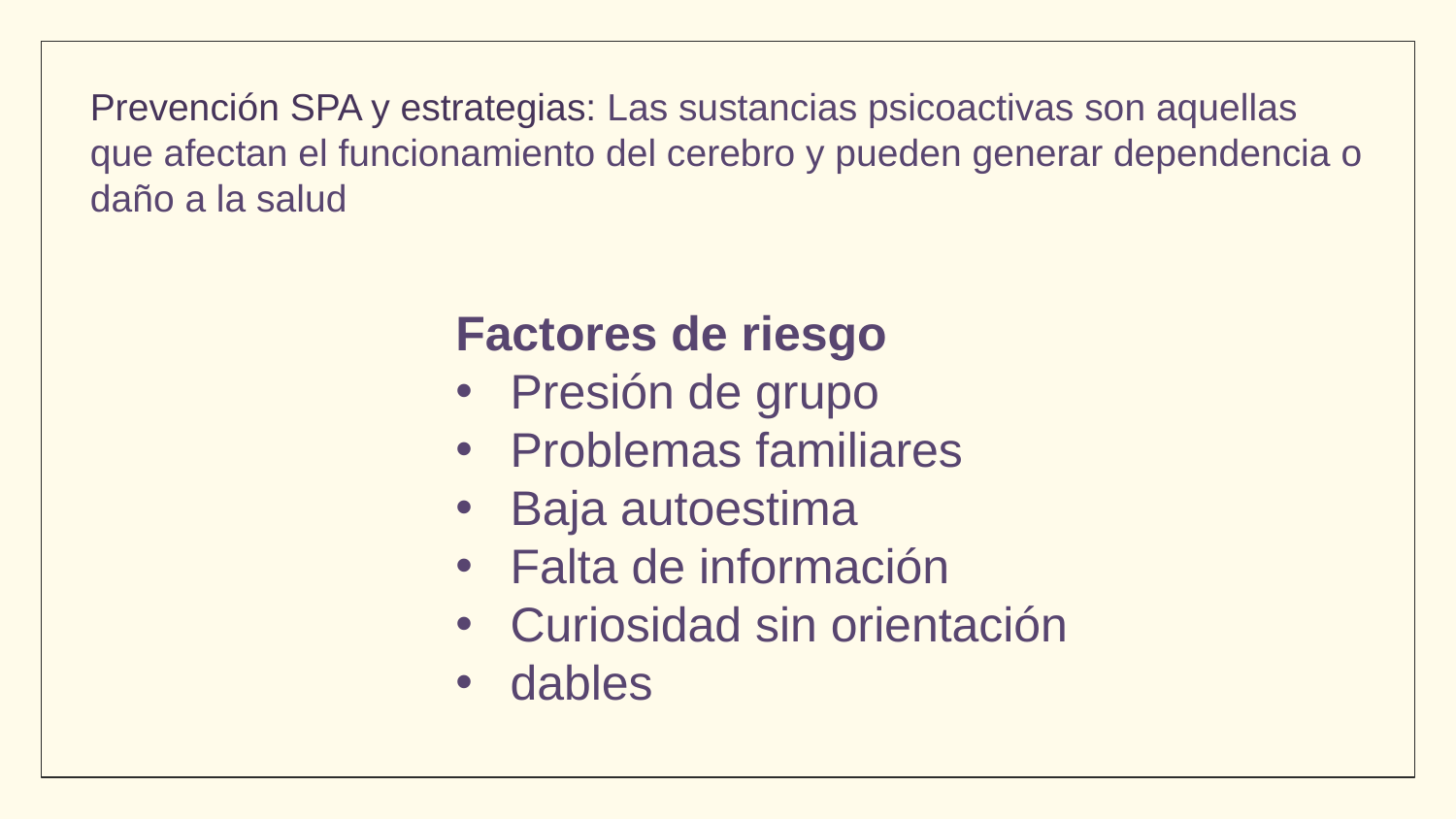

Prevención SPA y estrategias: Las sustancias psicoactivas son aquellas que afectan el funcionamiento del cerebro y pueden generar dependencia o daño a la salud

Factores de riesgo
Presión de grupo
Problemas familiares
Baja autoestima
Falta de información
Curiosidad sin orientación
dables